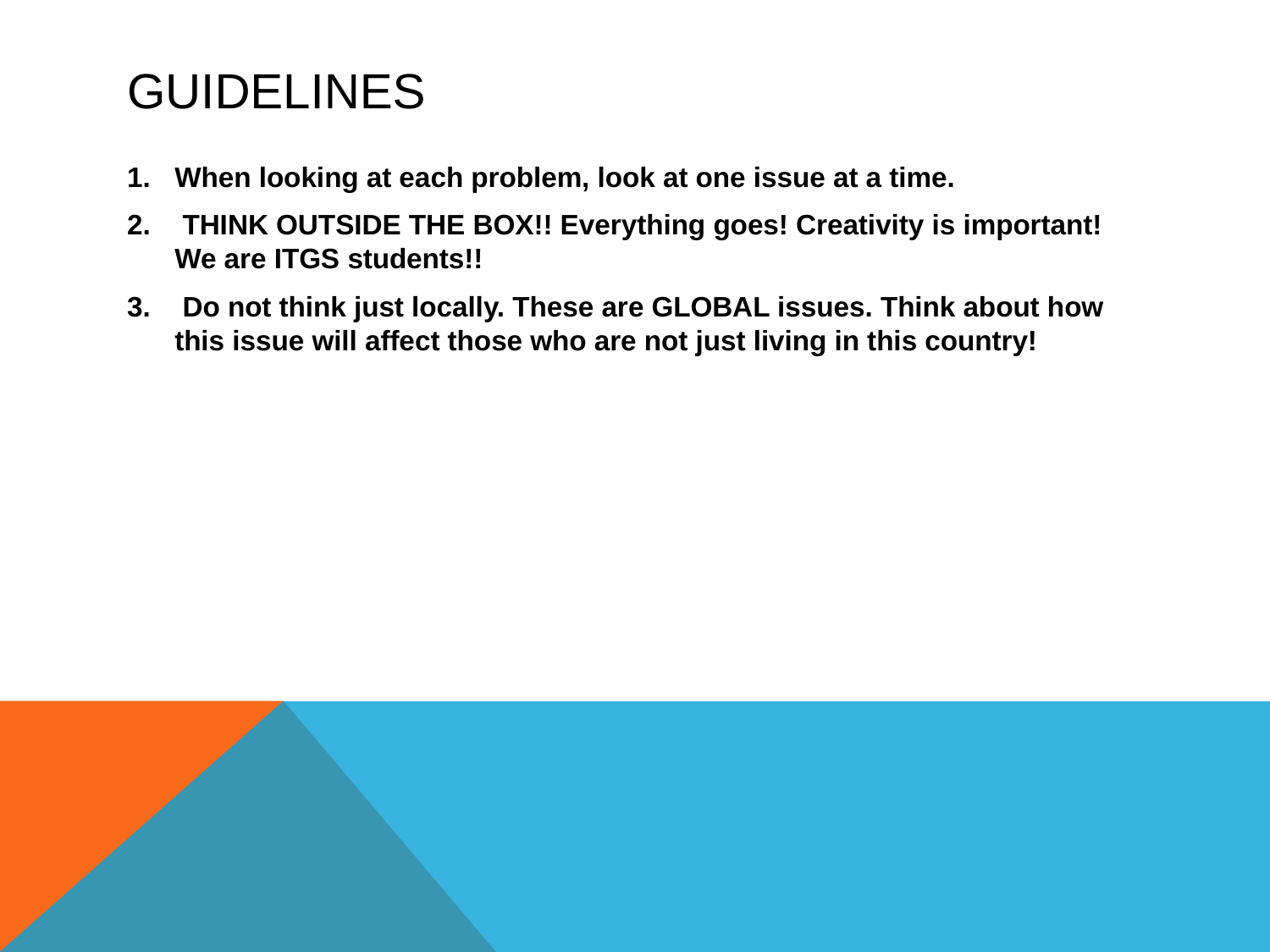

# Guidelines
When looking at each problem, look at one issue at a time.
 THINK OUTSIDE THE BOX!! Everything goes! Creativity is important! We are ITGS students!!
 Do not think just locally. These are GLOBAL issues. Think about how this issue will affect those who are not just living in this country!